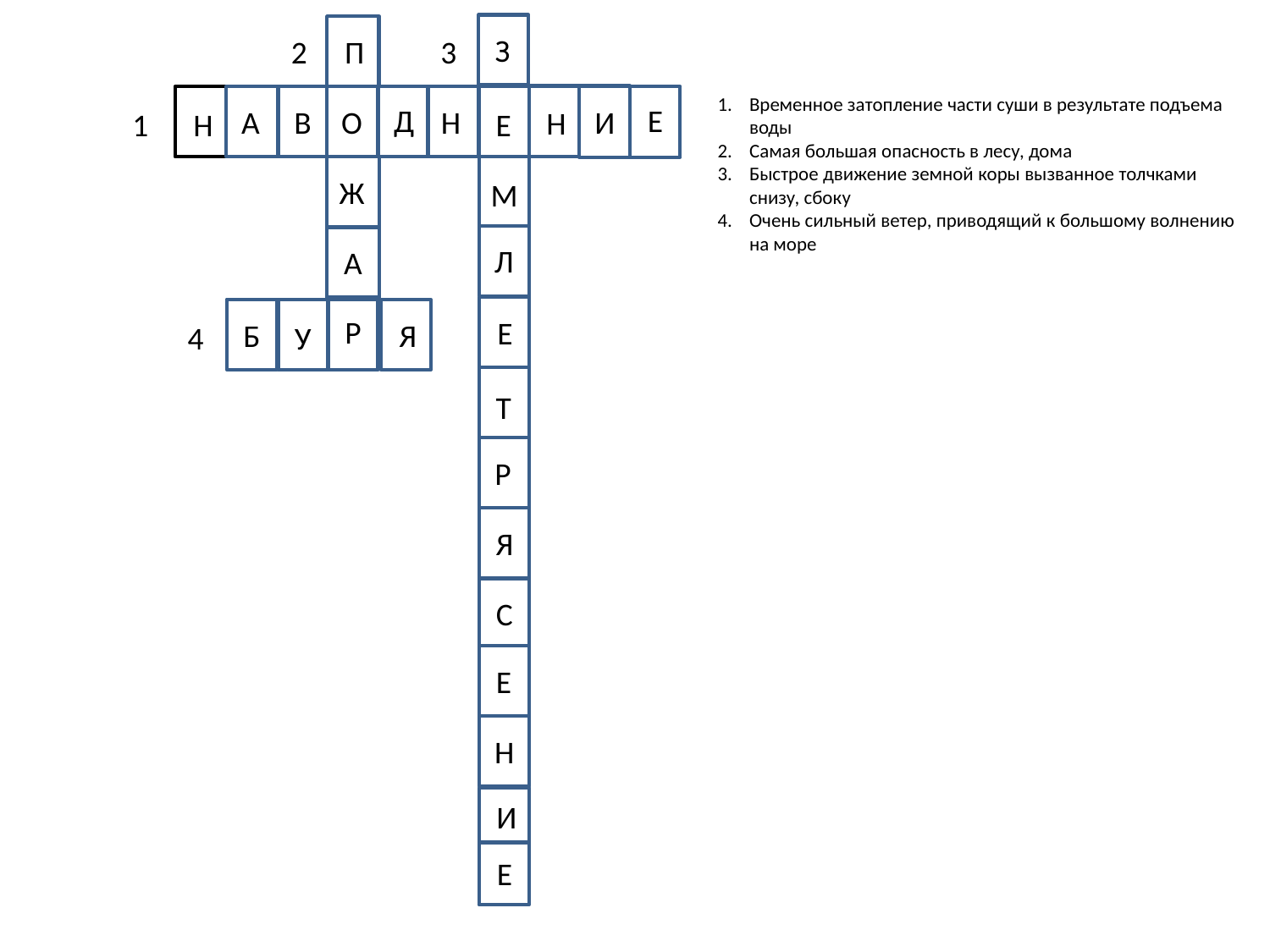

З
2
П
3
Временное затопление части суши в результате подъема воды
Самая большая опасность в лесу, дома
Быстрое движение земной коры вызванное толчками снизу, сбоку
Очень сильный ветер, приводящий к большому волнению на море

Н
11Н

Д
Е
О
А
В
Н
И
Н

1
Н
Е

Ж
М

Л
А

Р
Е
Б
Я
4
У

Т

Р

Я

С

Е

Н

И

Е